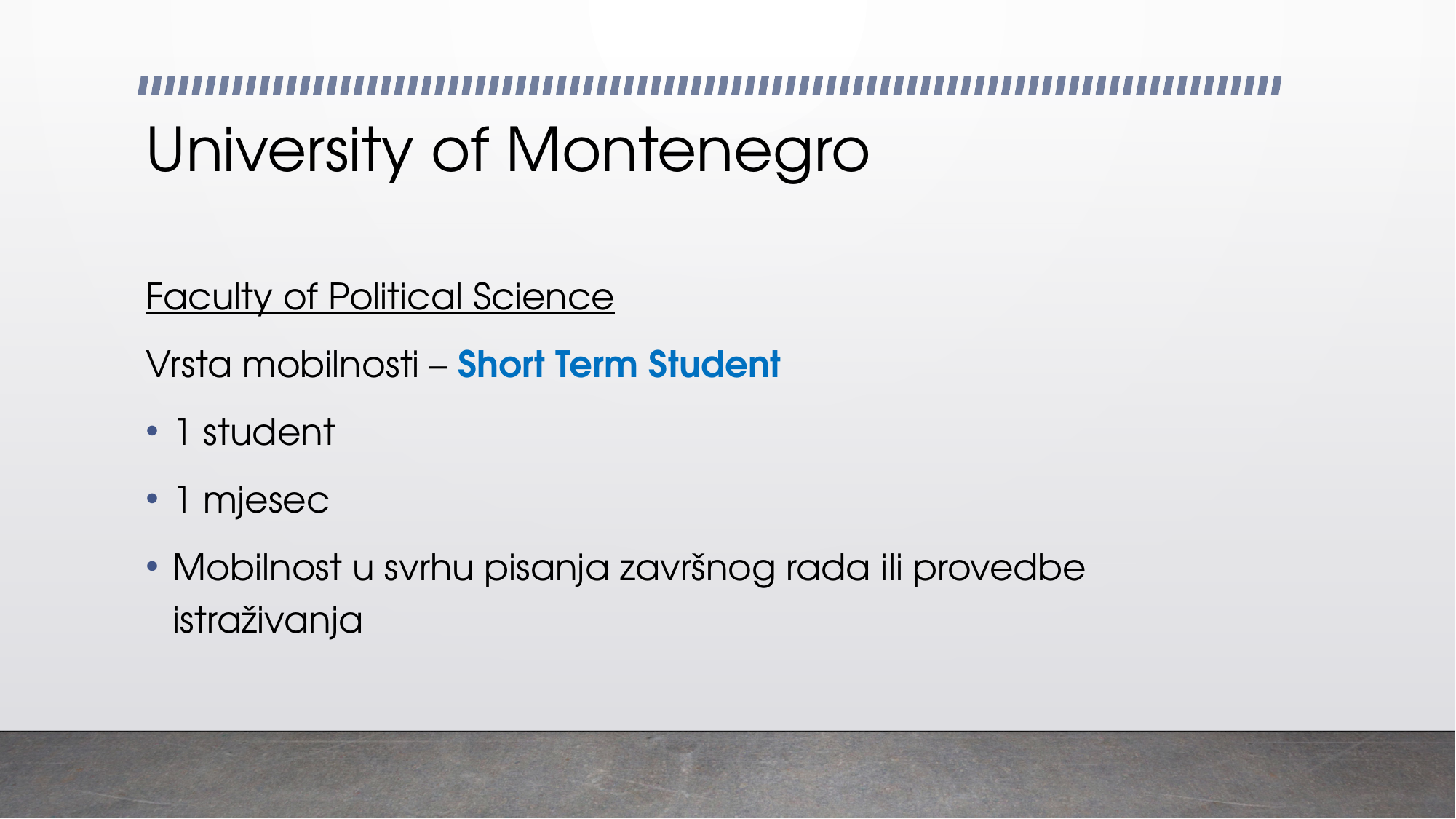

# University of Montenegro
Faculty of Political Science
Vrsta mobilnosti – Short Term Student
1 student
1 mjesec
Mobilnost u svrhu pisanja završnog rada ili provedbe istraživanja